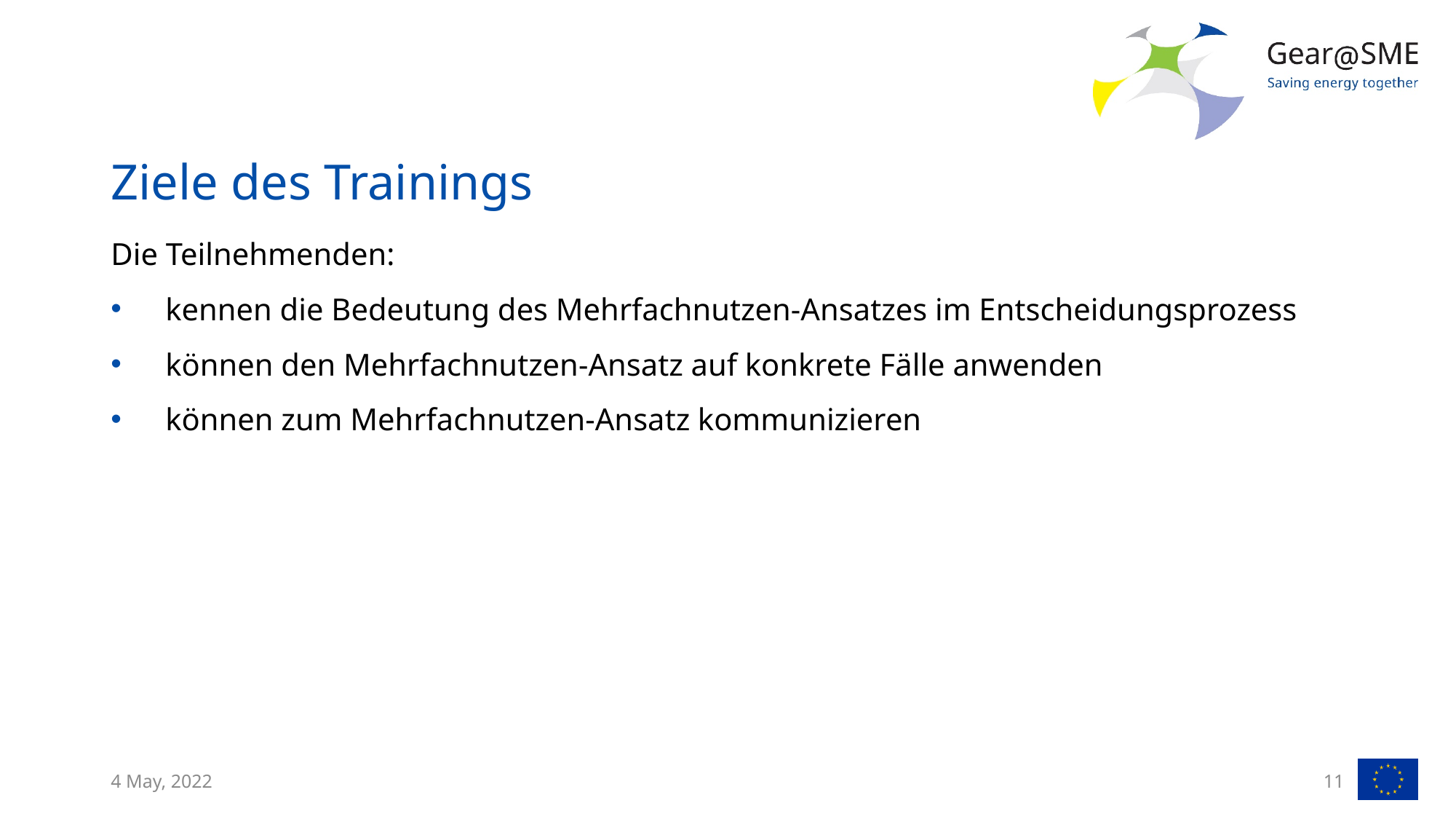

# Ziele des Trainings
Die Teilnehmenden:
kennen die Bedeutung des Mehrfachnutzen-Ansatzes im Entscheidungsprozess
können den Mehrfachnutzen-Ansatz auf konkrete Fälle anwenden
können zum Mehrfachnutzen-Ansatz kommunizieren
4 May, 2022
11